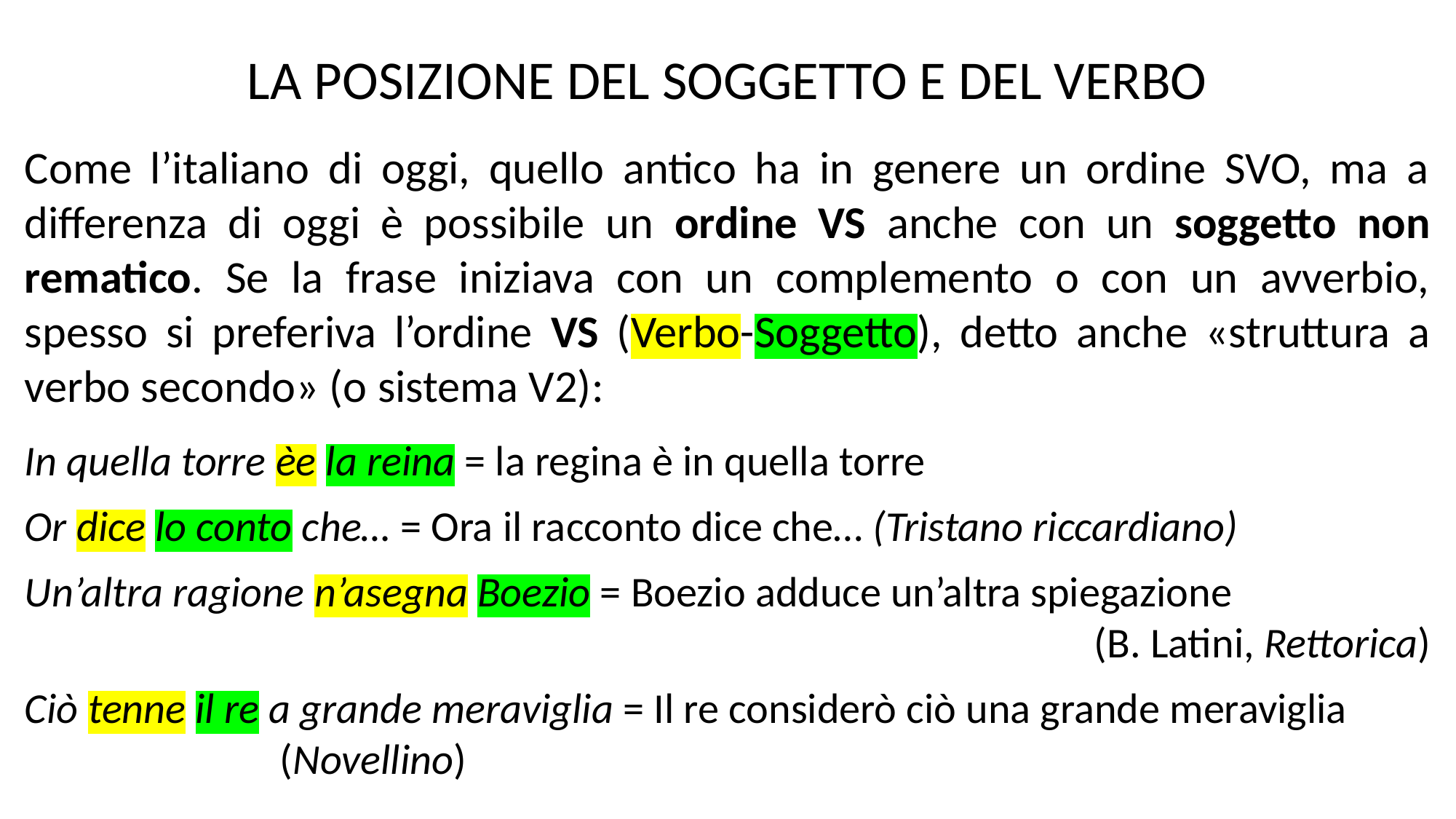

LA POSIZIONE DEL SOGGETTO E DEL VERBO
Come l’italiano di oggi, quello antico ha in genere un ordine SVO, ma a differenza di oggi è possibile un ordine VS anche con un soggetto non rematico. Se la frase iniziava con un complemento o con un avverbio, spesso si preferiva l’ordine VS (Verbo-Soggetto), detto anche «struttura a verbo secondo» (o sistema V2):

In quella torre èe la reina = la regina è in quella torre

Or dice lo conto che… = Ora il racconto dice che… (Tristano riccardiano)

Un’altra ragione n’asegna Boezio = Boezio adduce un’altra spiegazione
(B. Latini, Rettorica)

Ciò tenne il re a grande meraviglia = Il re considerò ciò una grande meraviglia
(Novellino)